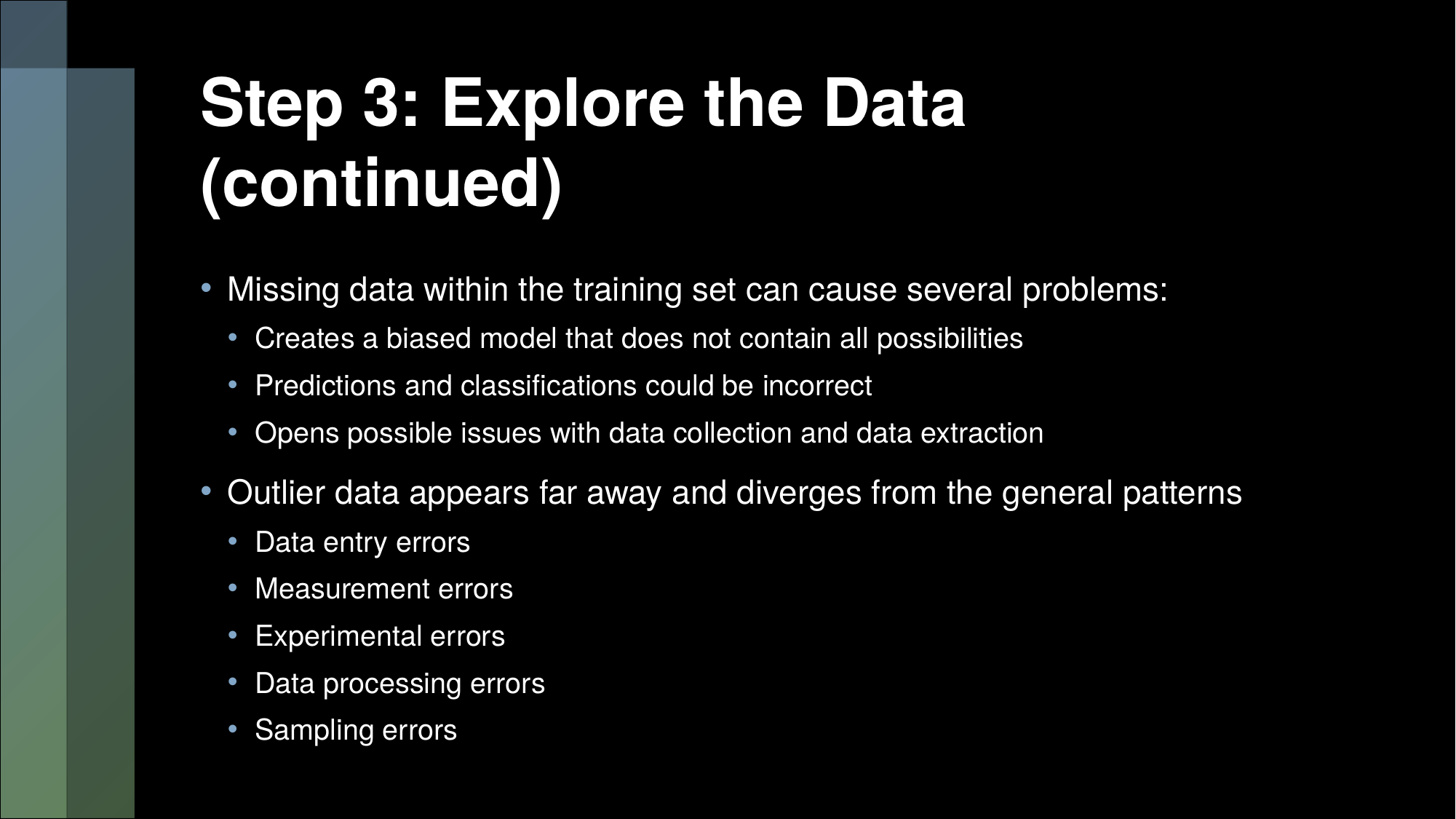

# Step 3: Explore the Data (continued)
Missing data within the training set can cause several problems:
Creates a biased model that does not contain all possibilities
Predictions and classifications could be incorrect
Opens possible issues with data collection and data extraction
Outlier data appears far away and diverges from the general patterns
Data entry errors
Measurement errors
Experimental errors
Data processing errors
Sampling errors